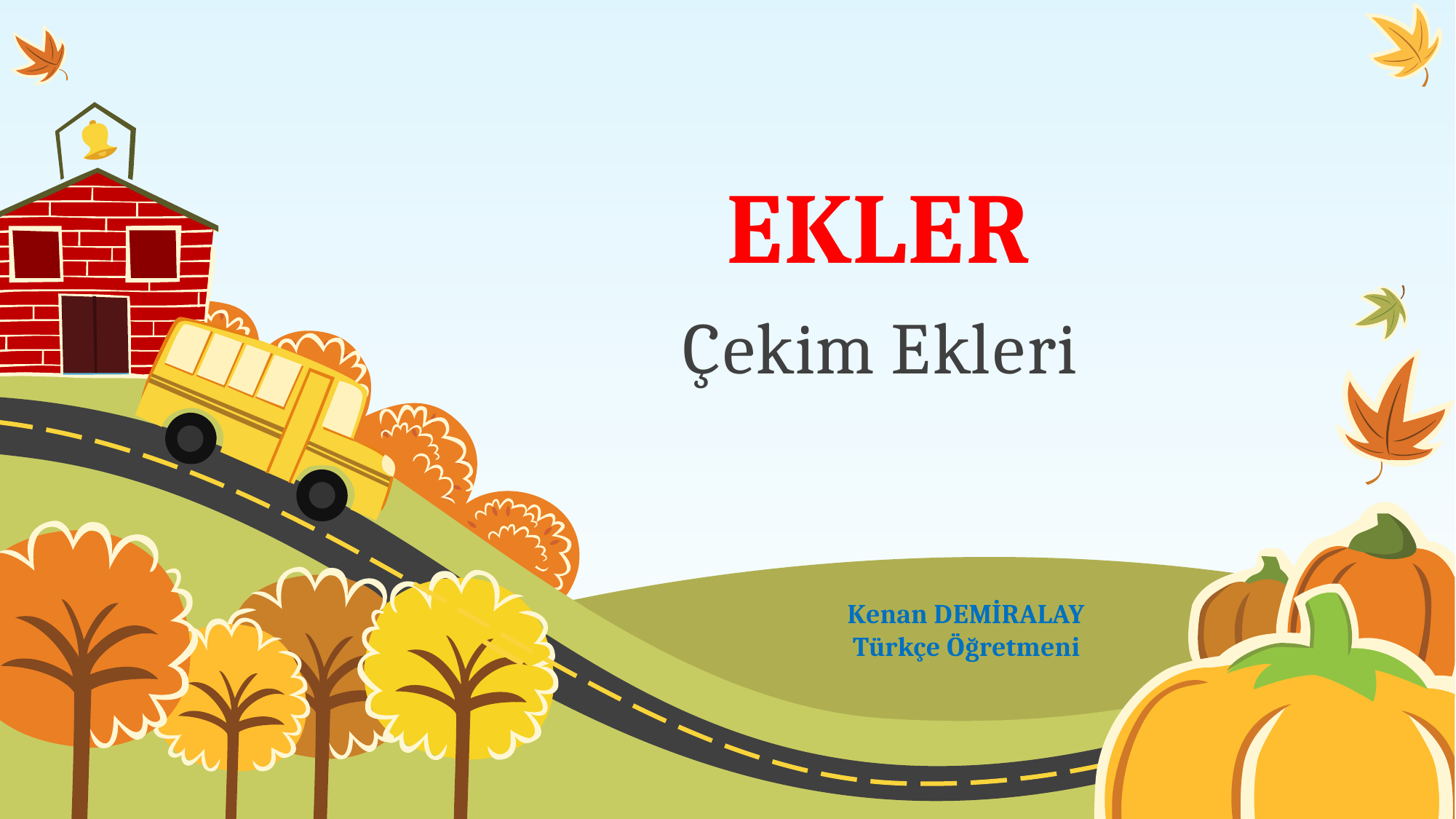

# EKLER
Çekim Ekleri
Kenan DEMİRALAY
Türkçe Öğretmeni